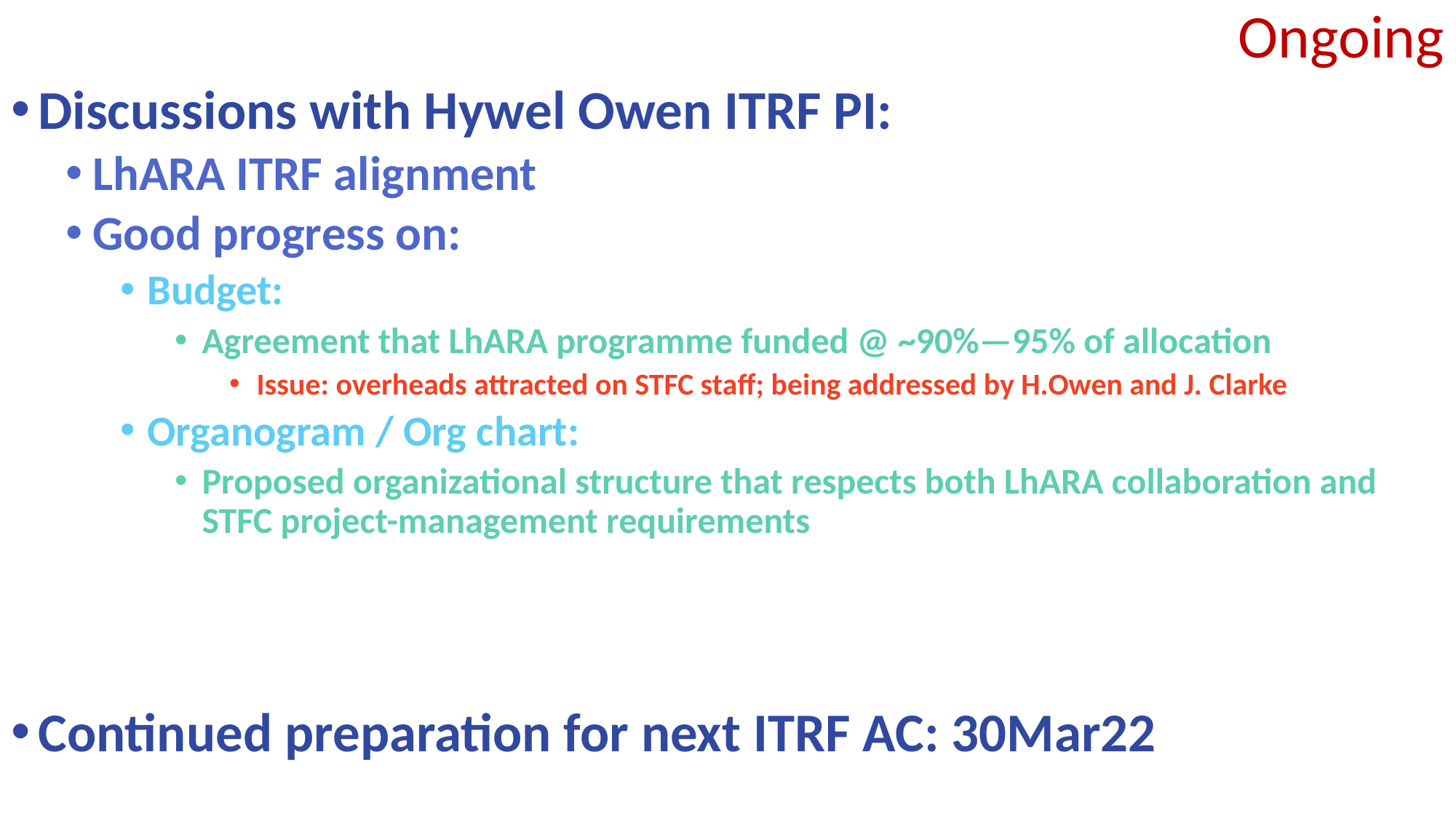

# Ongoing
Discussions with Hywel Owen ITRF PI:
LhARA ITRF alignment
Good progress on:
Budget:
Agreement that LhARA programme funded @ ~90%—95% of allocation
Issue: overheads attracted on STFC staff; being addressed by H.Owen and J. Clarke
Organogram / Org chart:
Proposed organizational structure that respects both LhARA collaboration and STFC project-management requirements

Continued preparation for next ITRF AC: 30Mar22